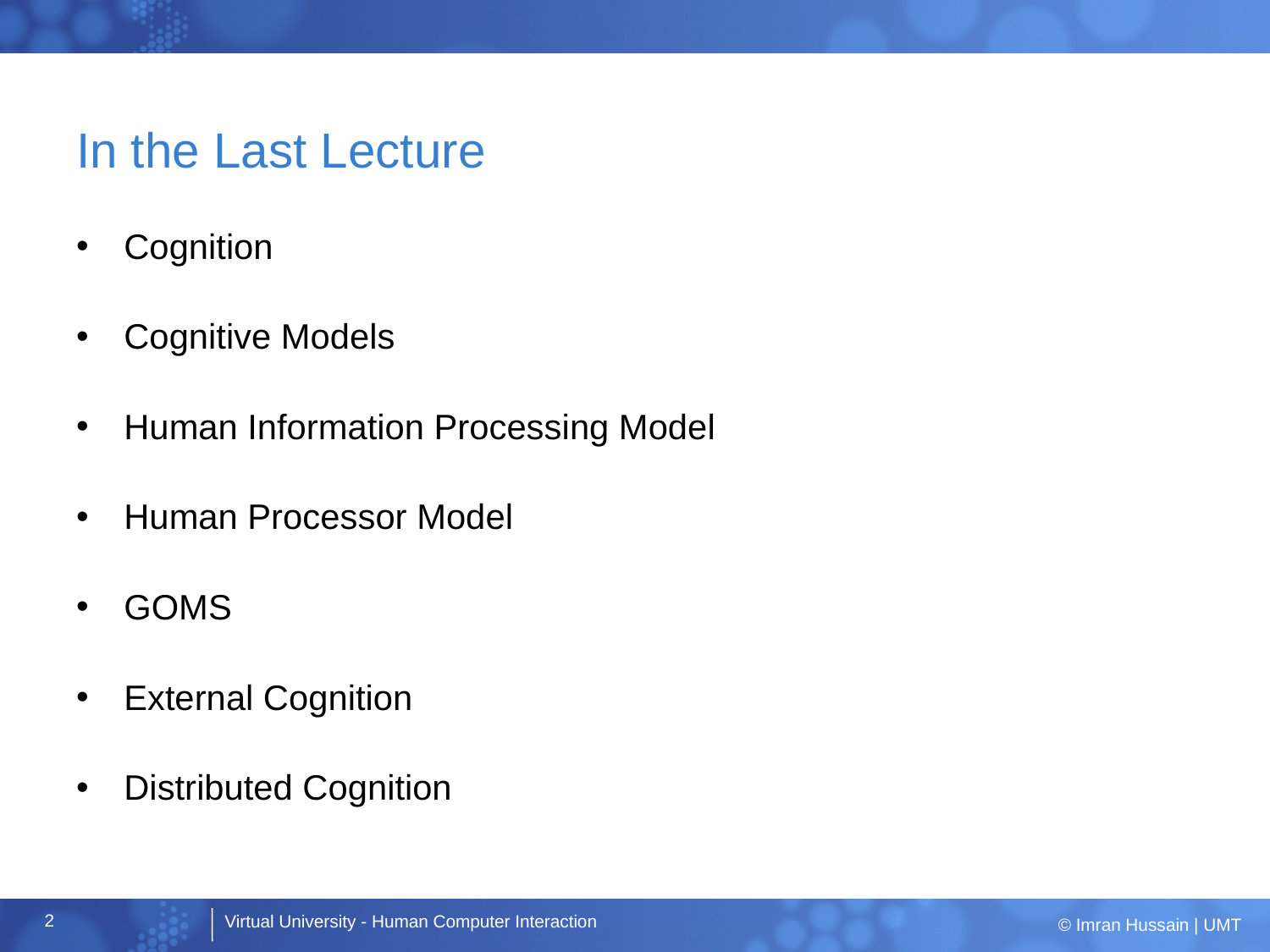

# In the Last Lecture
Cognition

Cognitive Models

Human Information Processing Model

Human Processor Model

GOMS

External Cognition

Distributed Cognition